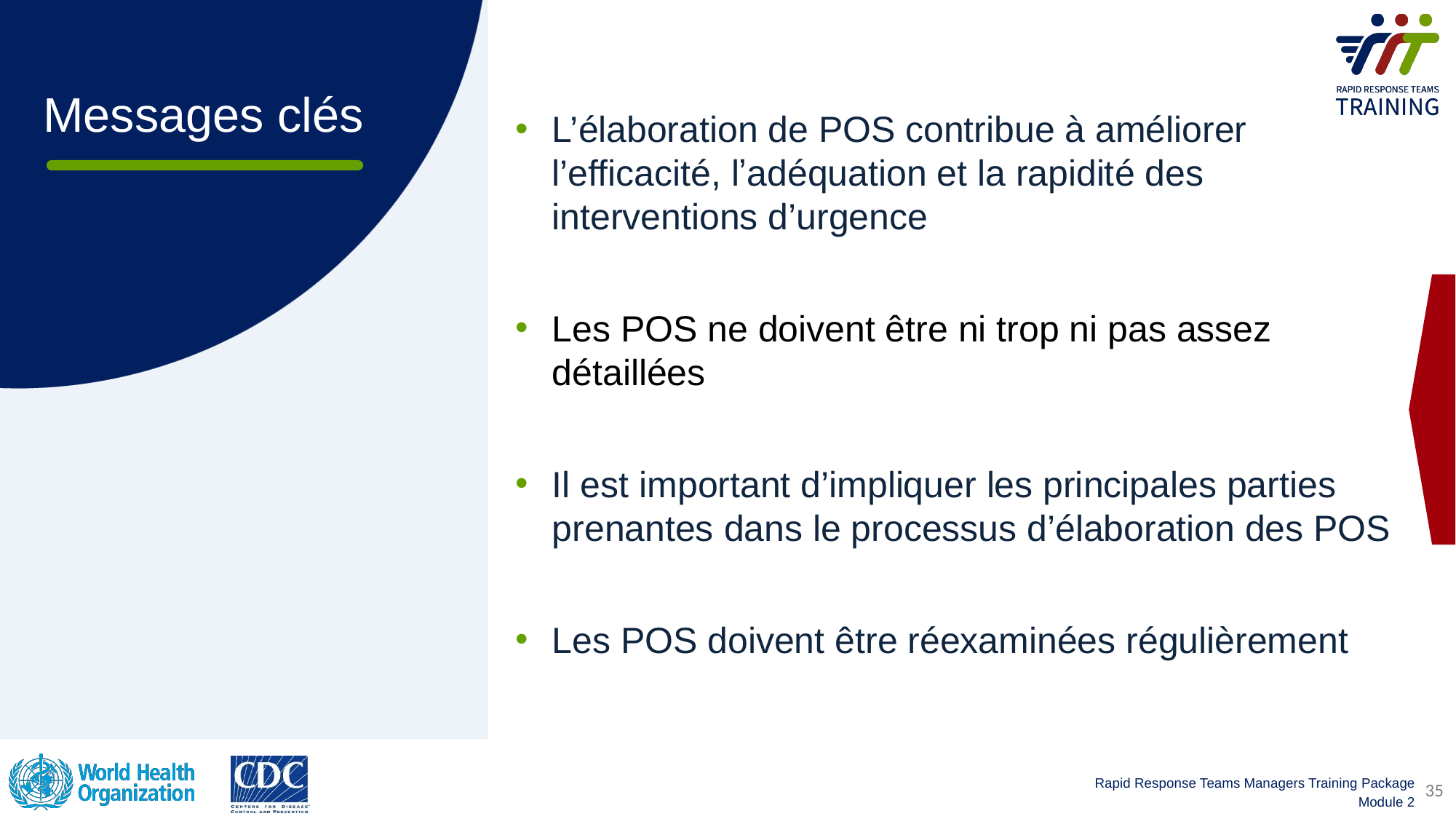

L’élaboration de POS contribue à améliorer l’efficacité, lʼadéquation et la rapidité des interventions d’urgence

Les POS ne doivent être ni trop ni pas assez détaillées

Il est important d’impliquer les principales parties prenantes dans le processus d’élaboration des POS

Les POS doivent être réexaminées régulièrement

35